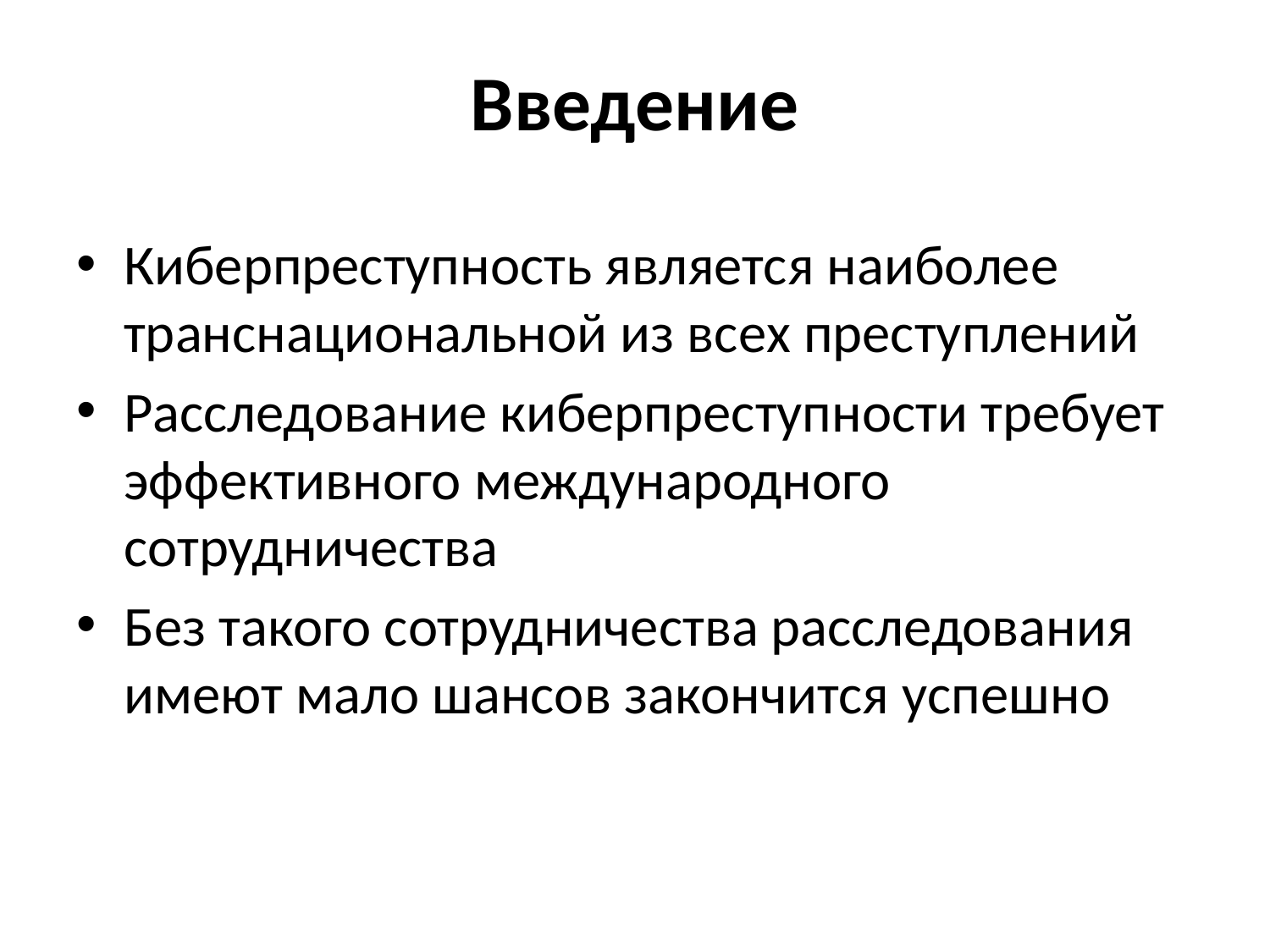

# Введение
Киберпреступность является наиболее транснациональной из всех преступлений
Расследование киберпреступности требует эффективного международного сотрудничества
Без такого сотрудничества расследования имеют мало шансов закончится успешно